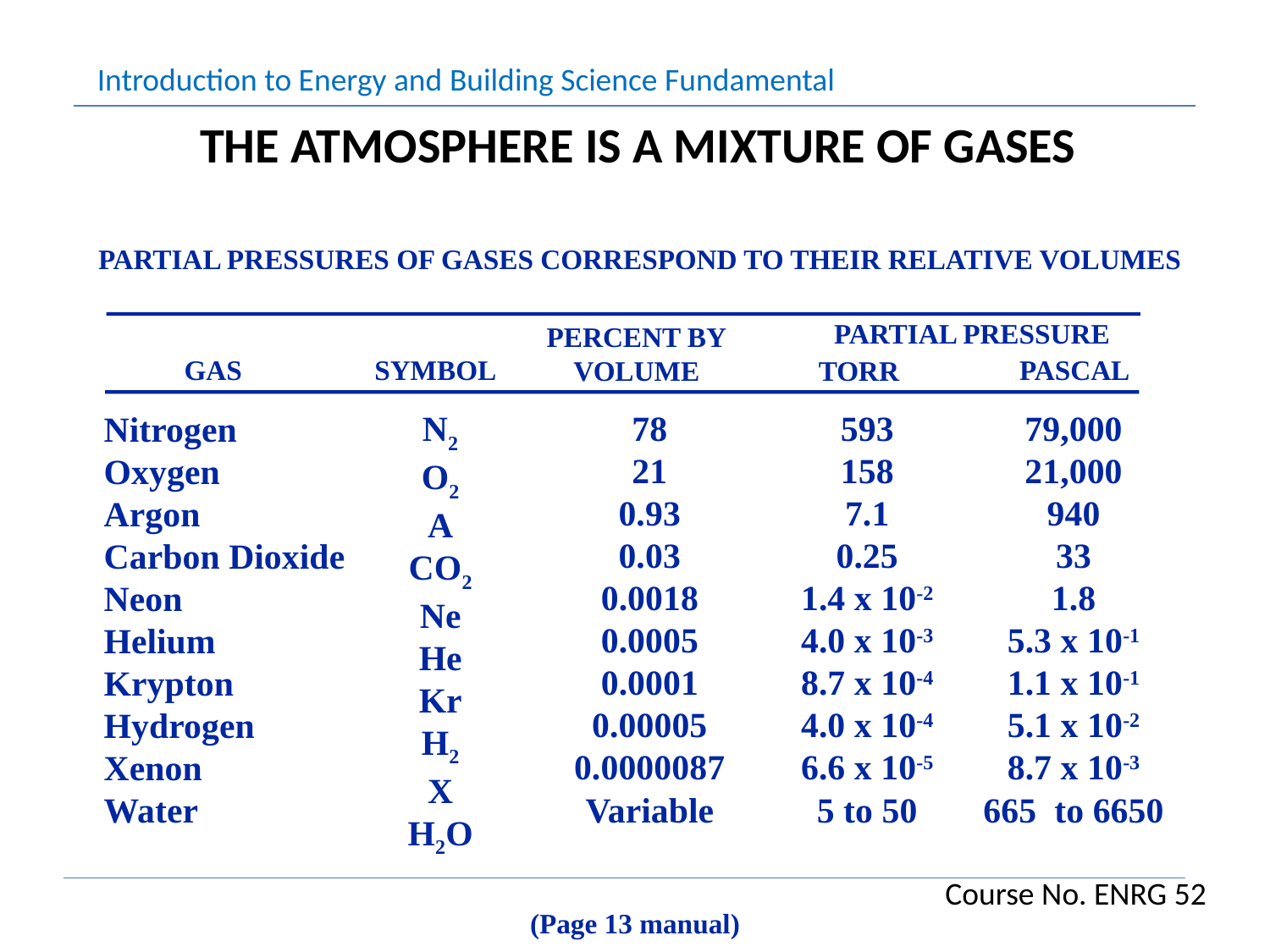

THE ATMOSPHERE IS A MIXTURE OF GASES
PARTIAL PRESSURES OF GASES CORRESPOND TO THEIR RELATIVE VOLUMES
PARTIAL PRESSURE
PERCENT BY
VOLUME

GAS
SYMBOL
PASCAL
TORR

N2
O2
A
CO2
Ne
He
Kr
H2
X
H2O
78
21
0.93
0.03
0.0018
0.0005
0.0001
0.00005
0.0000087
Variable
593
158
7.1
0.25
1.4 x 10-2
4.0 x 10-3
8.7 x 10-4
4.0 x 10-4
6.6 x 10-5
5 to 50
79,000
21,000
940
33
1.8
5.3 x 10-1
1.1 x 10-1
5.1 x 10-2
8.7 x 10-3
665  to 6650
Nitrogen
Oxygen
Argon
Carbon Dioxide
Neon
Helium
Krypton
Hydrogen
Xenon
Water

(Page 13 manual)